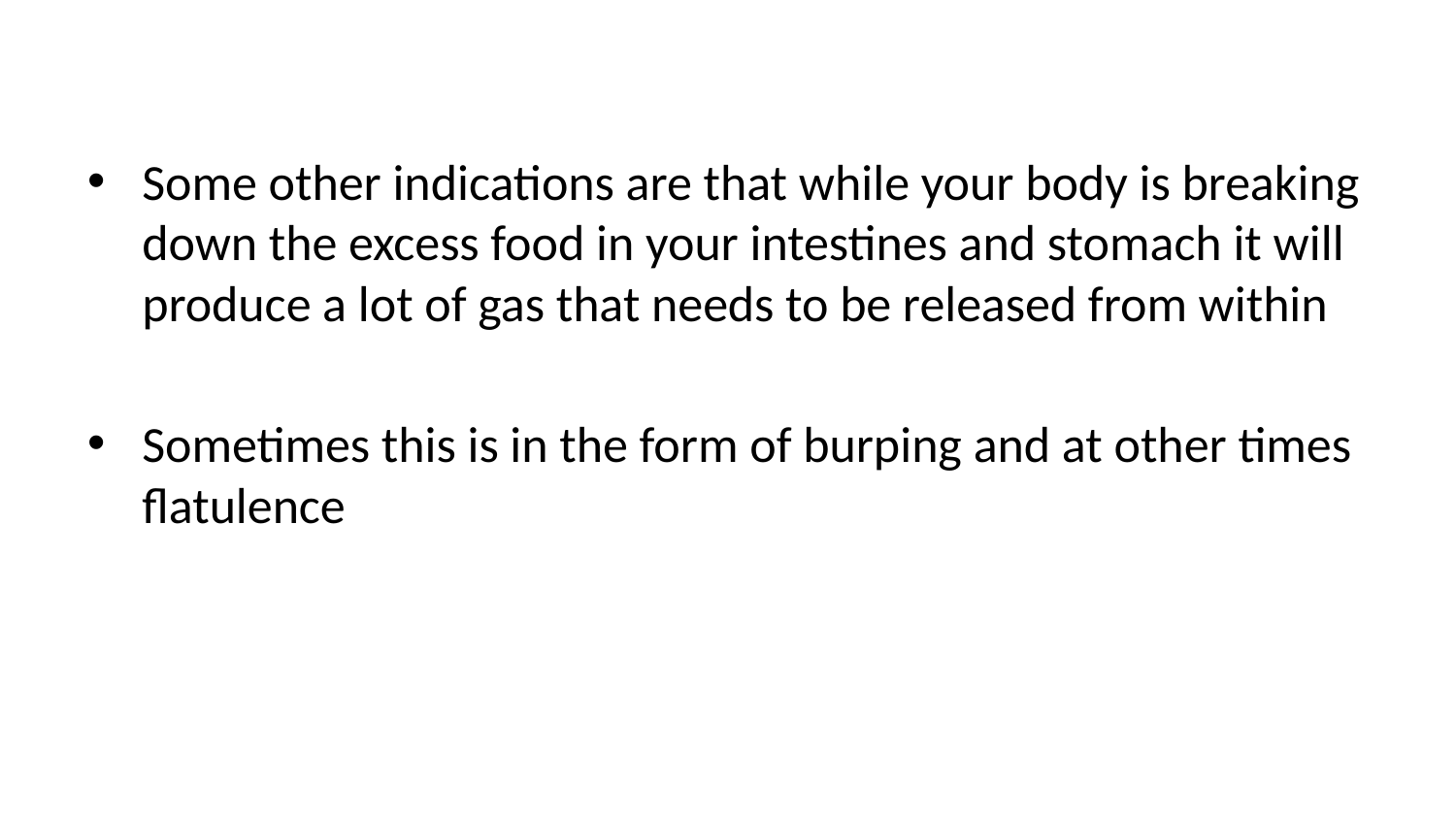

Some other indications are that while your body is breaking down the excess food in your intestines and stomach it will produce a lot of gas that needs to be released from within

Sometimes this is in the form of burping and at other times flatulence